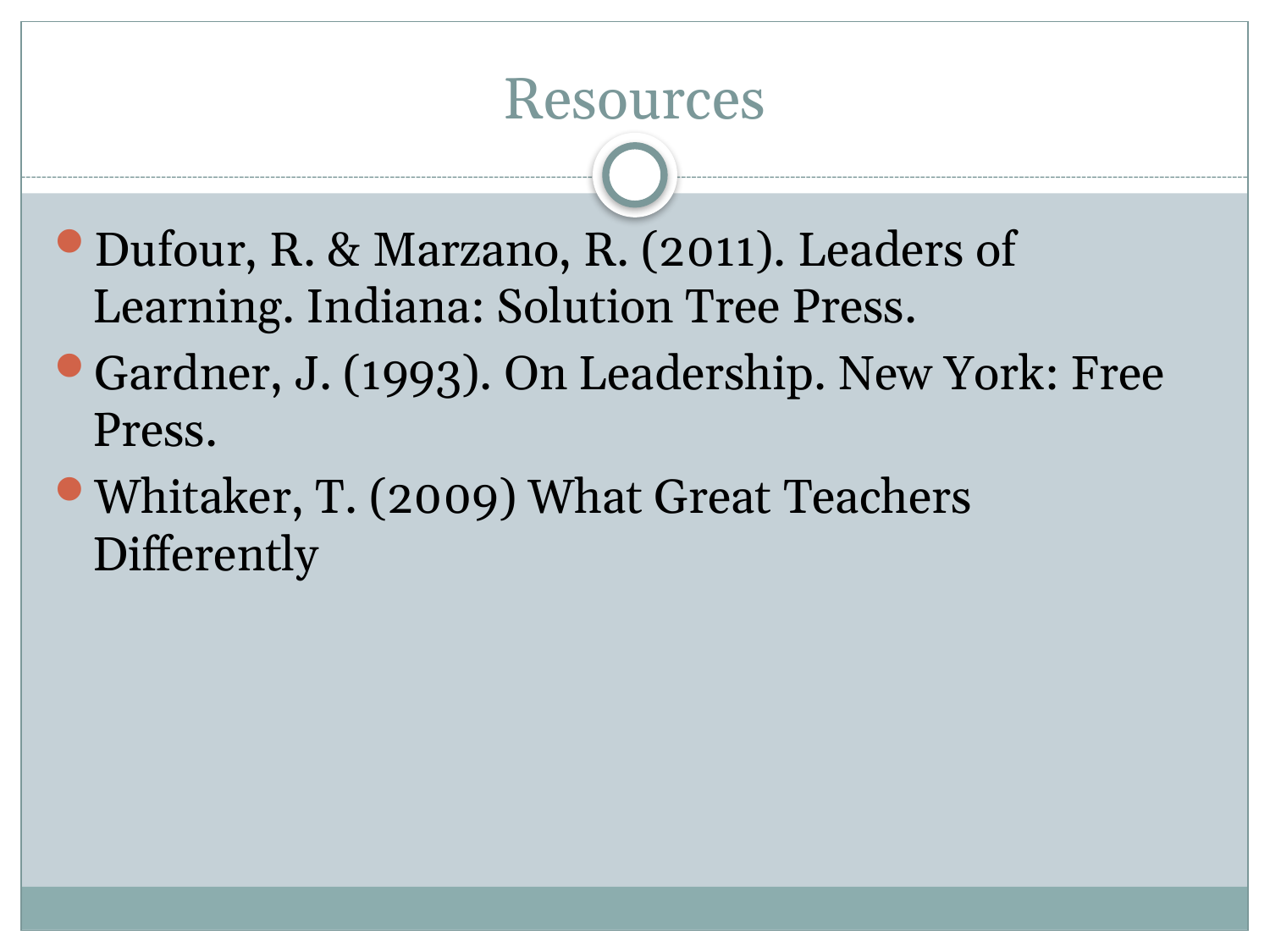

# Resources
Dufour, R. & Marzano, R. (2011). Leaders of Learning. Indiana: Solution Tree Press.
Gardner, J. (1993). On Leadership. New York: Free Press.
Whitaker, T. (2009) What Great Teachers Differently